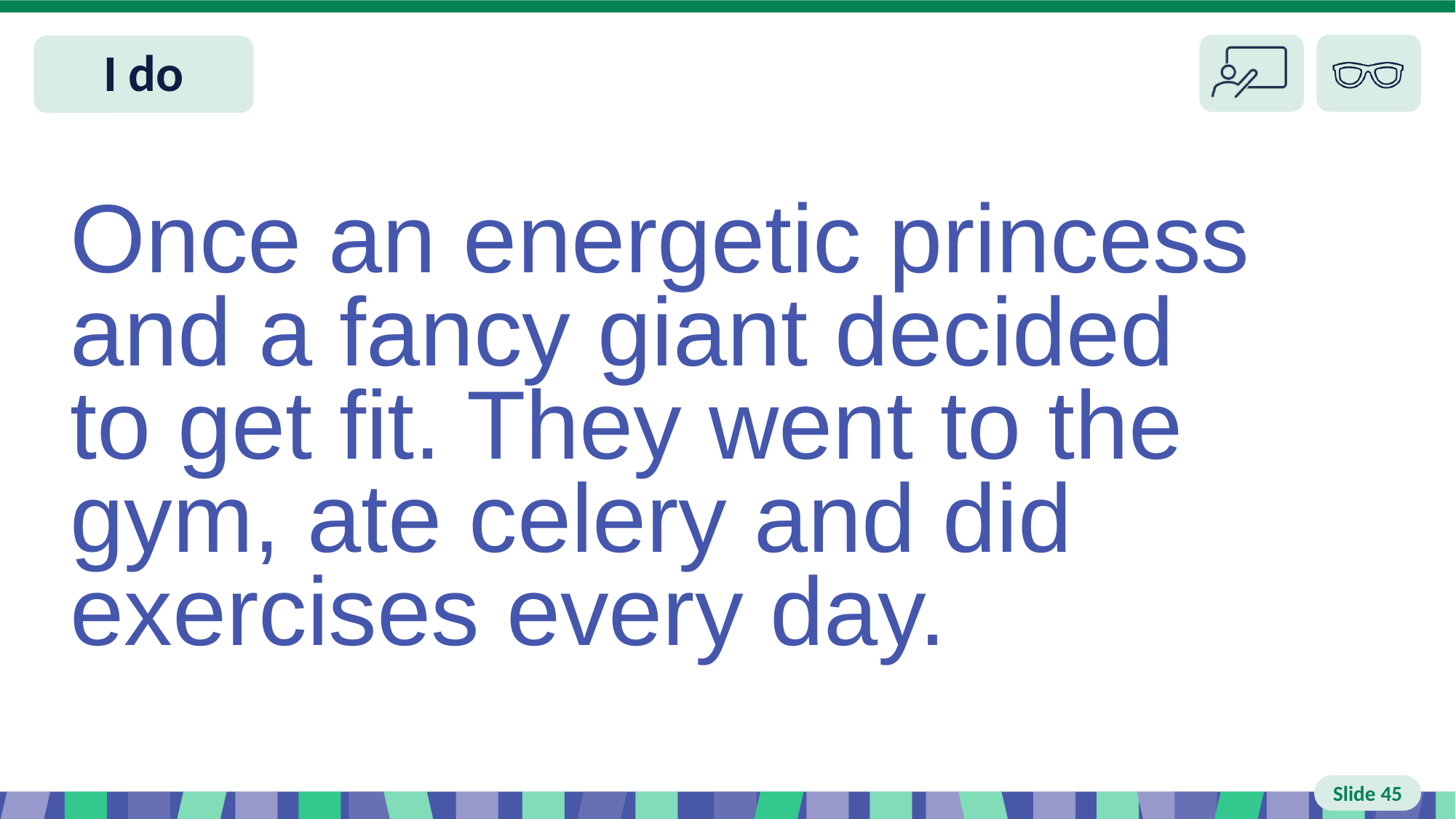

# Slide 45 I do
Once an energetic princess and a fancy giant decided to get fit. They went to the gym, ate celery and did exercises every day.